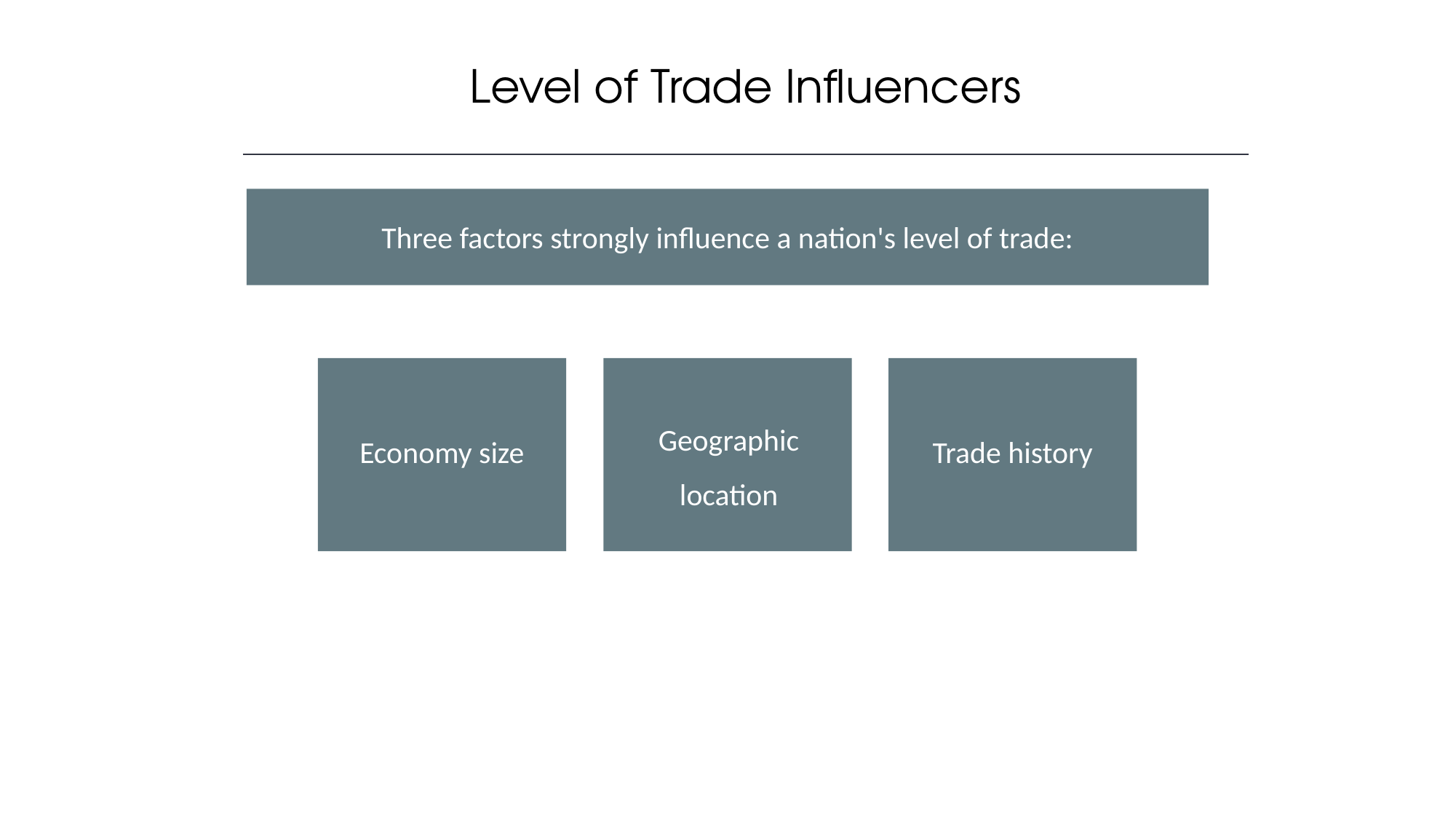

Level of Trade Influencers

Three factors strongly influence a nation's level of trade:

Economy size

Geographic location

Trade history